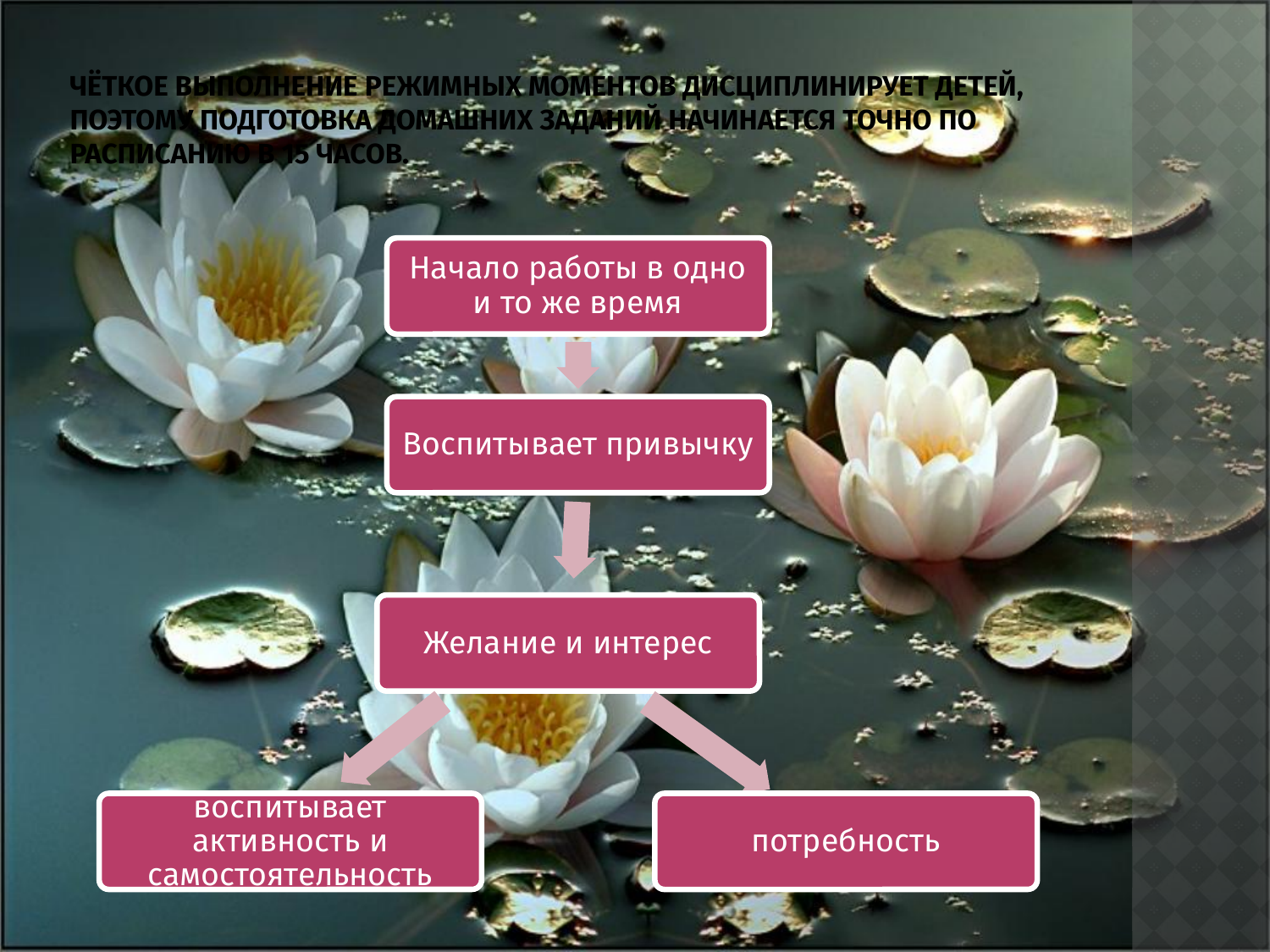

# Чёткое выполнение режимных моментов дисциплинирует детей, поэтому подготовка домашних заданий начинается точно по расписанию в 15 часов.
Начало работы в одно и то же время

Воспитывает привычку

Желание и интерес

потребность

воспитывает активность и самостоятельность